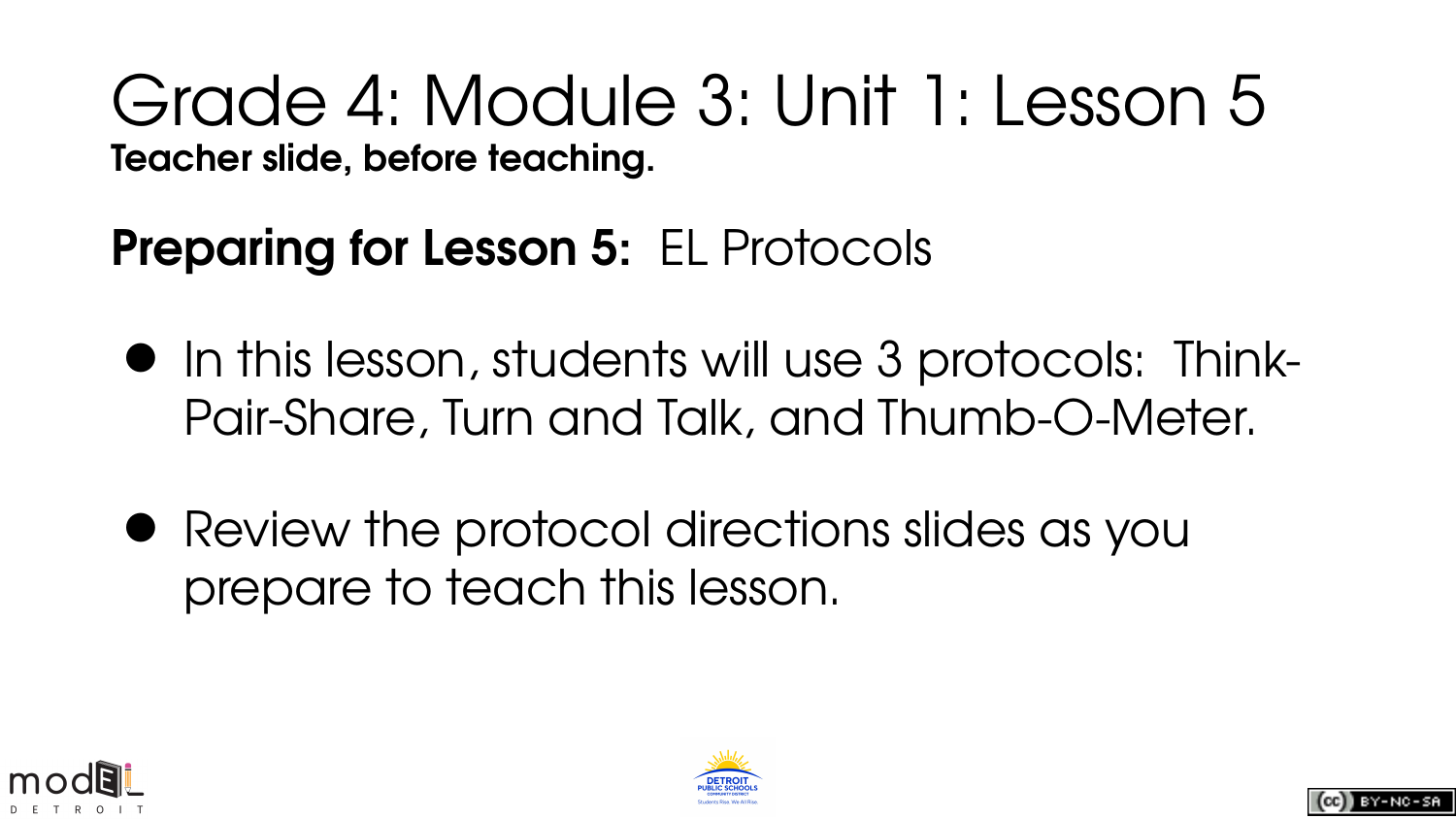

# Grade 4: Module 3: Unit 1: Lesson 5
Teacher slide, before teaching.
Preparing for Lesson 5:  EL Protocols

In this lesson, students will use 3 protocols:  Think-Pair-Share, Turn and Talk, and Thumb-O-Meter.

Review the protocol directions slides as you prepare to teach this lesson.